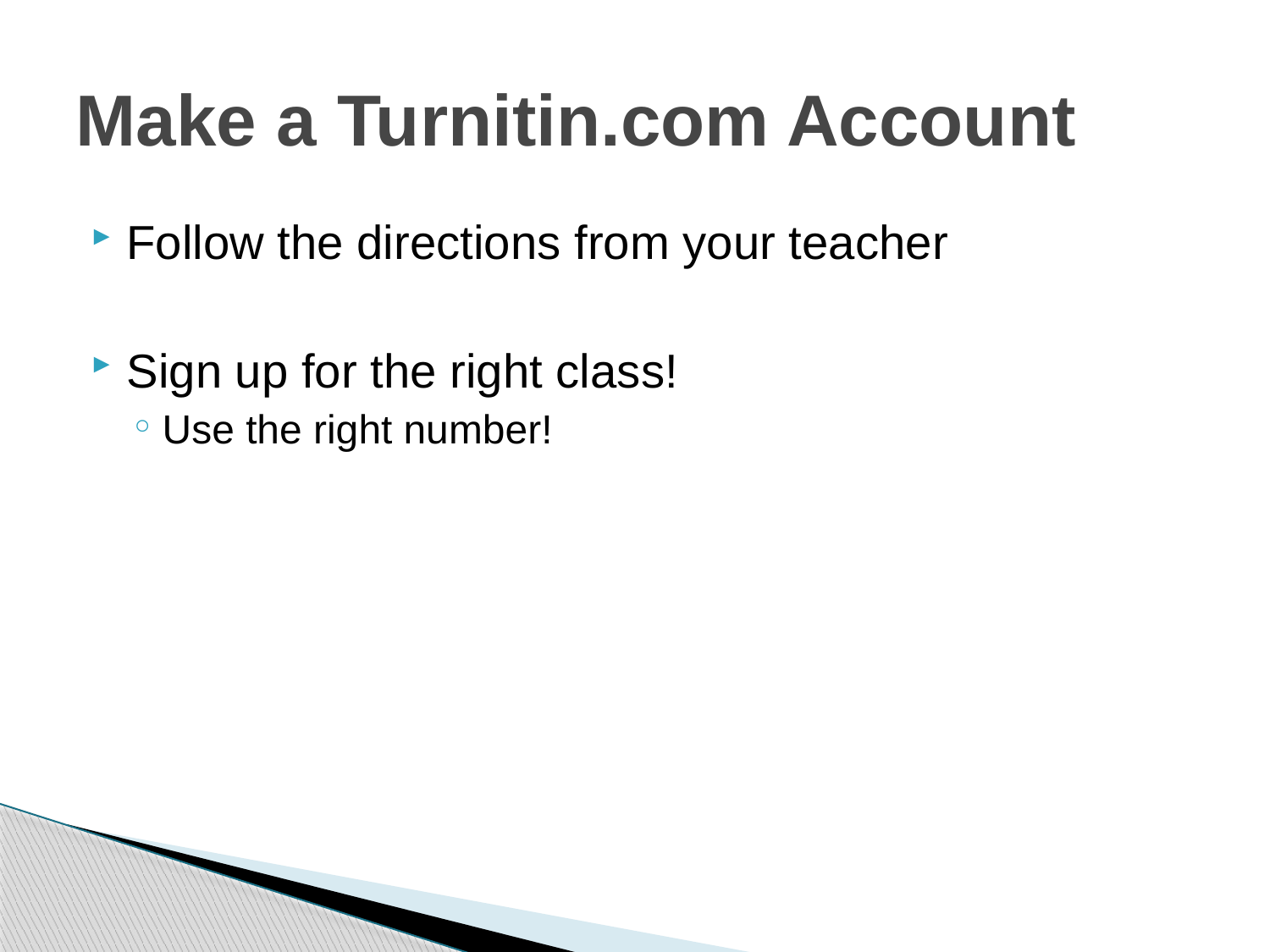

# Make a Turnitin.com Account
Follow the directions from your teacher

Sign up for the right class!
Use the right number!